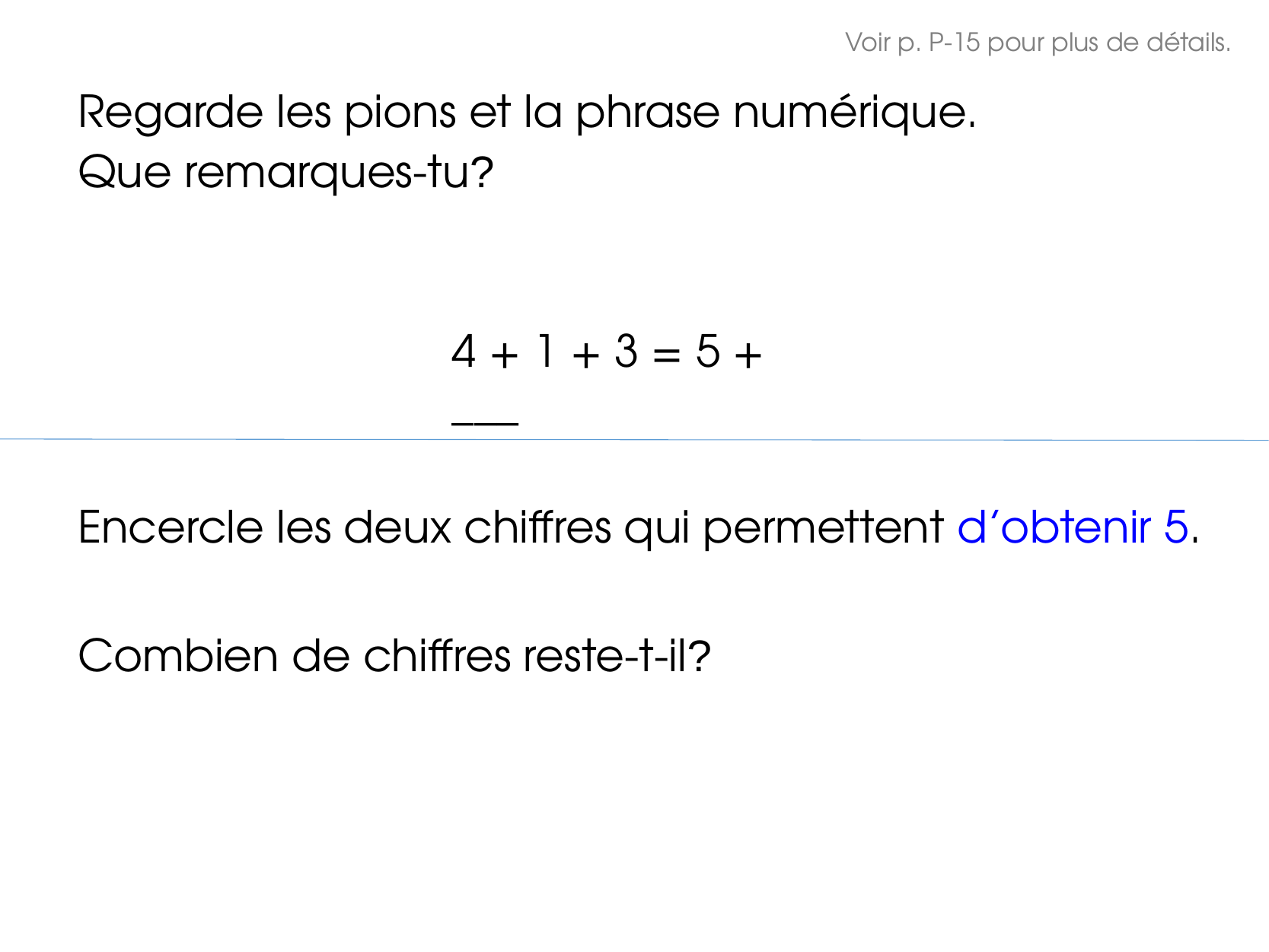

Voir p. P-15 pour plus de détails.
Regarde les pions et la phrase numérique. Que remarques-tu?
4 + 1 + 3 = 5 + ___
Encercle les deux chiffres qui permettent d’obtenir 5.
Combien de chiffres reste-t-il?